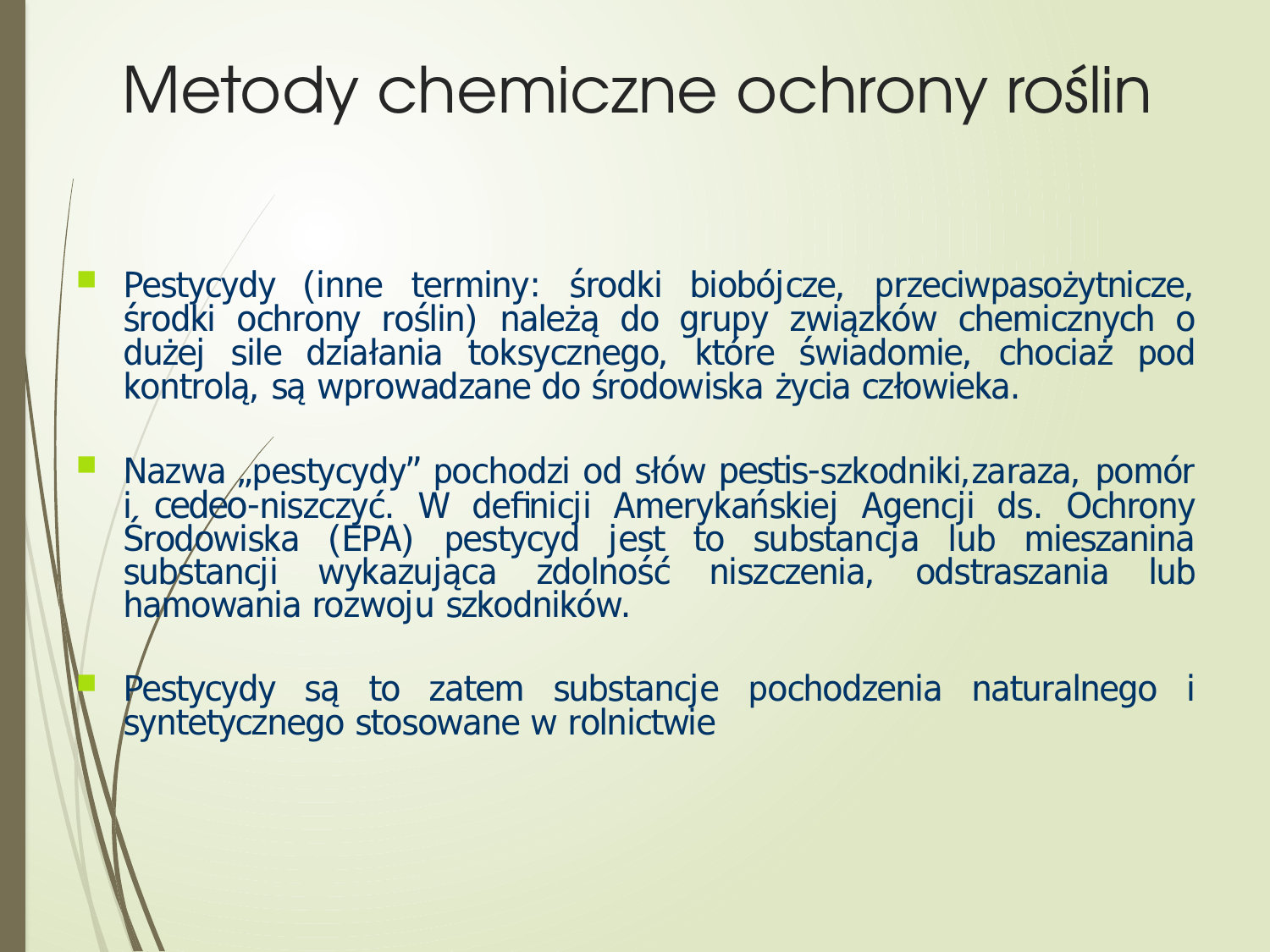

Metody chemiczne ochrony roślin
Pestycydy  (inne  terminy:  środki  biobójcze,  przeciwpasożytnicze, środki  ochrony  roślin)  należą  do  grupy  związków  chemicznych  o dużej  sile  działania  toksycznego,  które  świadomie,  chociaż  pod kontrolą, są wprowadzane do środowiska życia człowieka.

Nazwa „pestycydy” pochodzi od słów pestis-szkodniki,zaraza, pomór i  cedeo-niszczyć.  W  definicji  Amerykańskiej  Agencji  ds.  Ochrony Środowiska  (EPA)  pestycyd  jest  to  substancja  lub  mieszanina substancji  wykazująca  zdolność  niszczenia,  odstraszania  lub hamowania rozwoju szkodników.

Pestycydy  są  to  zatem  substancje  pochodzenia  naturalnego  i syntetycznego stosowane w rolnictwie